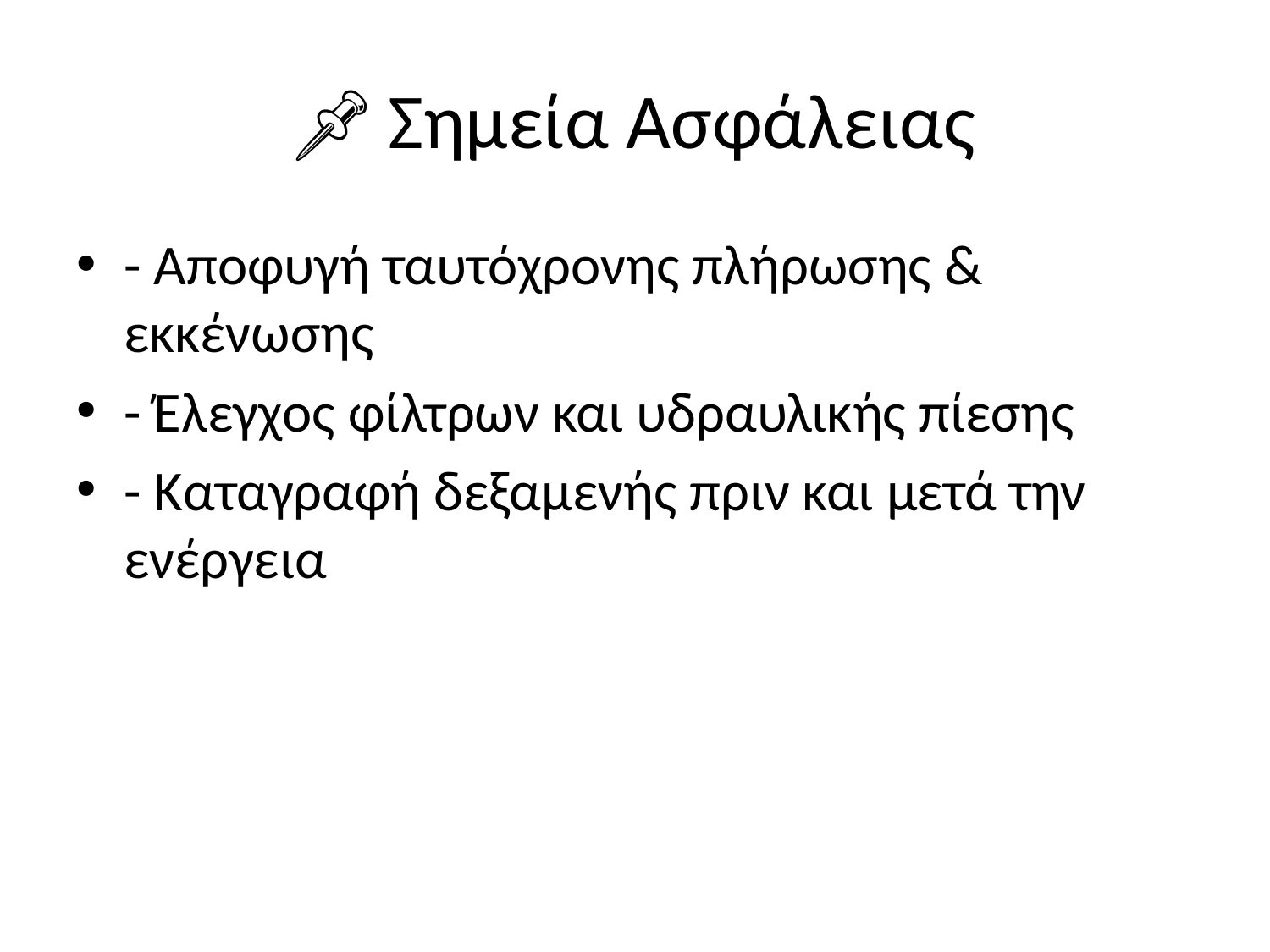

# 📌 Σημεία Ασφάλειας
- Αποφυγή ταυτόχρονης πλήρωσης & εκκένωσης
- Έλεγχος φίλτρων και υδραυλικής πίεσης
- Καταγραφή δεξαμενής πριν και μετά την ενέργεια